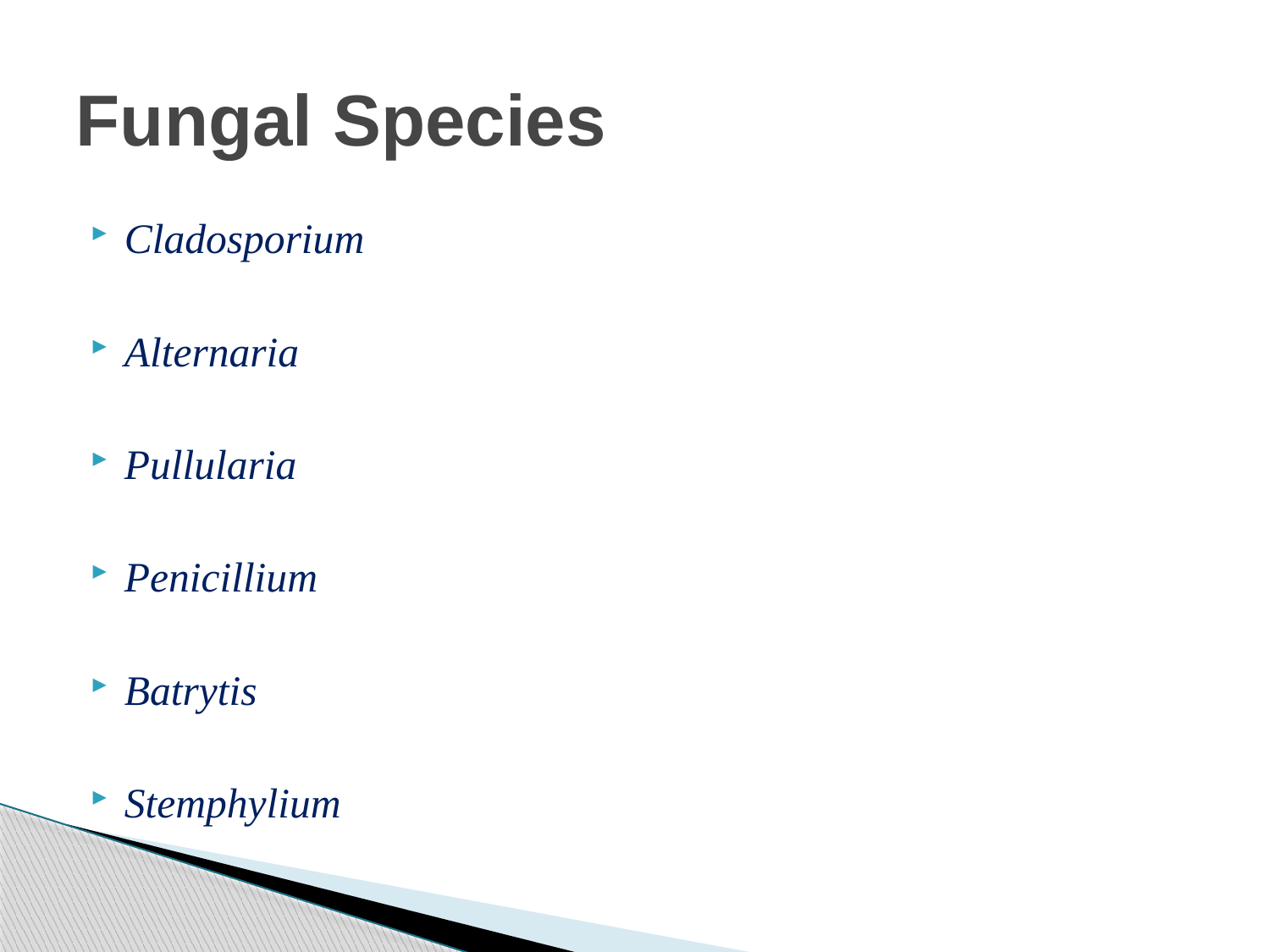

# Fungal Species
Cladosporium

Alternaria

Pullularia

Penicillium

Batrytis

Stemphylium